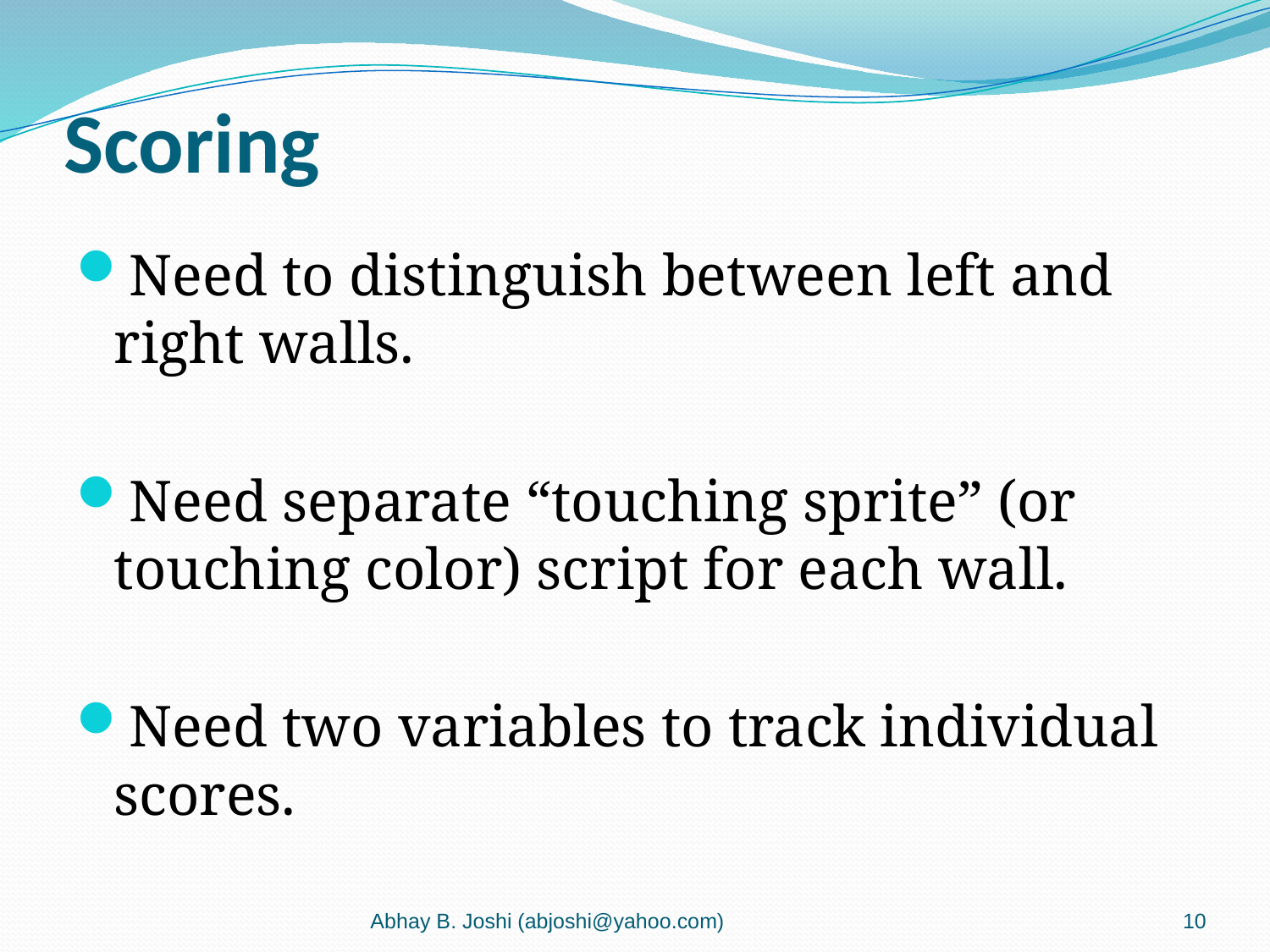

# Scoring
Need to distinguish between left and right walls.

Need separate “touching sprite” (or touching color) script for each wall.

Need two variables to track individual scores.
Abhay B. Joshi (abjoshi@yahoo.com)
10